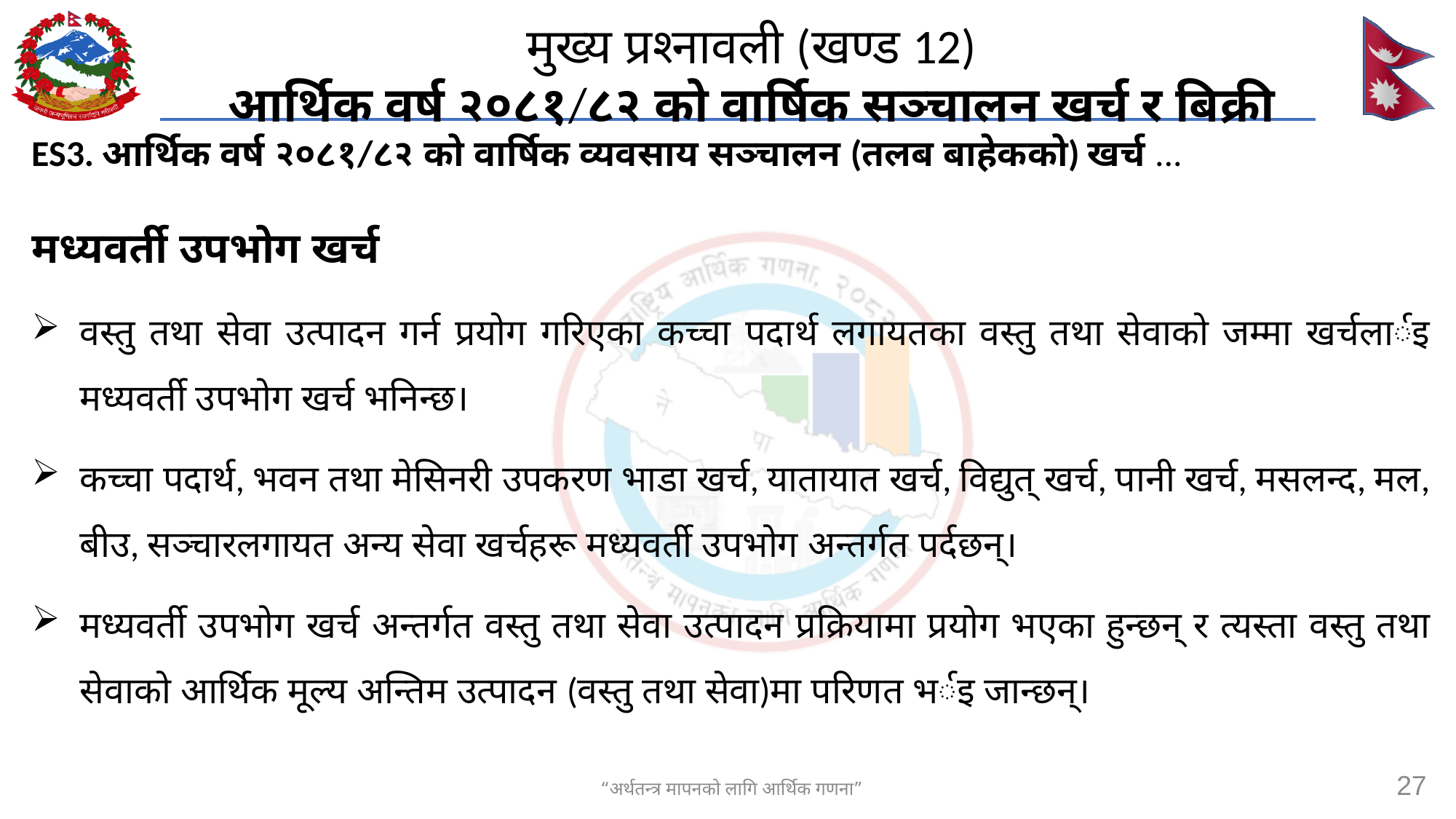

# मुख्य प्रश्नावली (खण्ड 12) आर्थिक वर्ष २०८१/८२ को वार्षिक सञ्चालन खर्च र बिक्री
ES3. आर्थिक वर्ष २०८१/८२ को वार्षिक व्यवसाय सञ्चालन (तलब बाहेकको) खर्च ...
मध्यवर्ती उपभोग खर्च
वस्तु तथा सेवा उत्पादन गर्न प्रयोग गरिएका कच्चा पदार्थ लगायतका वस्तु तथा सेवाको जम्मा खर्चलार्इ मध्यवर्ती उपभोग खर्च भनिन्छ।
कच्चा पदार्थ, भवन तथा मेसिनरी उपकरण भाडा खर्च, यातायात खर्च, विद्युत् खर्च, पानी खर्च, मसलन्द, मल, बीउ, सञ्चारलगायत अन्य सेवा खर्चहरू मध्यवर्ती उपभोग अन्तर्गत पर्दछन्।
मध्यवर्ती उपभोग खर्च अन्तर्गत वस्तु तथा सेवा उत्पादन प्रक्रियामा प्रयोग भएका हुन्छन् र त्यस्ता वस्तु तथा सेवाको आर्थिक मूल्य अन्तिम उत्पादन (वस्तु तथा सेवा)मा परिणत भर्इ जान्छन्।

27
“अर्थतन्त्र मापनको लागि आर्थिक गणना”